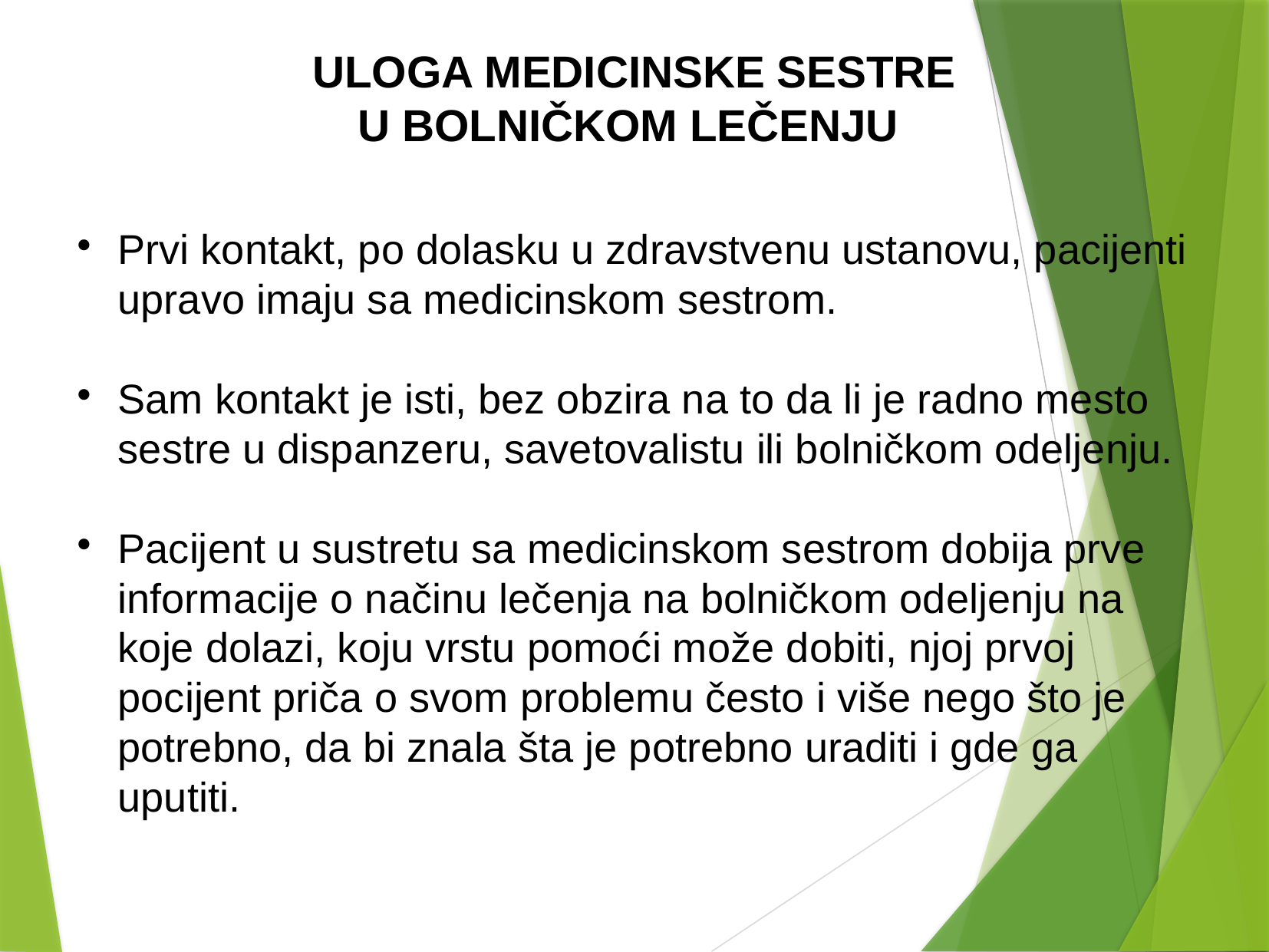

ULOGA MEDICINSKE SESTRE U BOLNIČKOM LEČENJU
Prvi kontakt, po dolasku u zdravstvenu ustanovu, pacijenti upravo imaju sa medicinskom sestrom.

Sam kontakt je isti, bez obzira na to da li je radno mesto sestre u dispanzeru, savetovalistu ili bolničkom odeljenju.

Pacijent u sustretu sa medicinskom sestrom dobija prve informacije o načinu lečenja na bolničkom odeljenju na koje dolazi, koju vrstu pomoći može dobiti, njoj prvoj pocijent priča o svom problemu često i više nego što je potrebno, da bi znala šta je potrebno uraditi i gde ga uputiti.